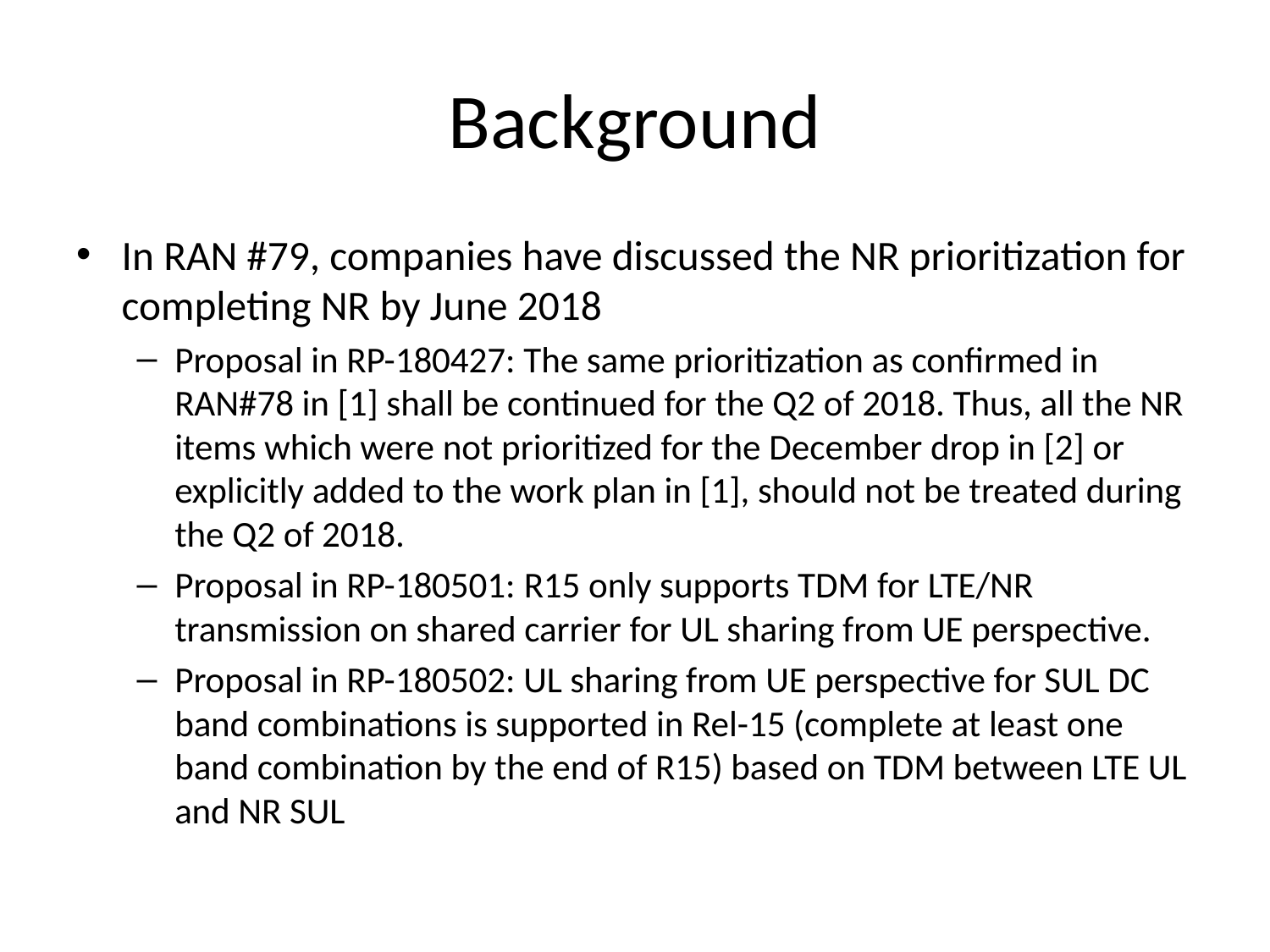

# Background
In RAN #79, companies have discussed the NR prioritization for completing NR by June 2018
Proposal in RP-180427: The same prioritization as confirmed in RAN#78 in [1] shall be continued for the Q2 of 2018. Thus, all the NR items which were not prioritized for the December drop in [2] or explicitly added to the work plan in [1], should not be treated during the Q2 of 2018.
Proposal in RP-180501: R15 only supports TDM for LTE/NR transmission on shared carrier for UL sharing from UE perspective.
Proposal in RP-180502: UL sharing from UE perspective for SUL DC band combinations is supported in Rel-15 (complete at least one band combination by the end of R15) based on TDM between LTE UL and NR SUL